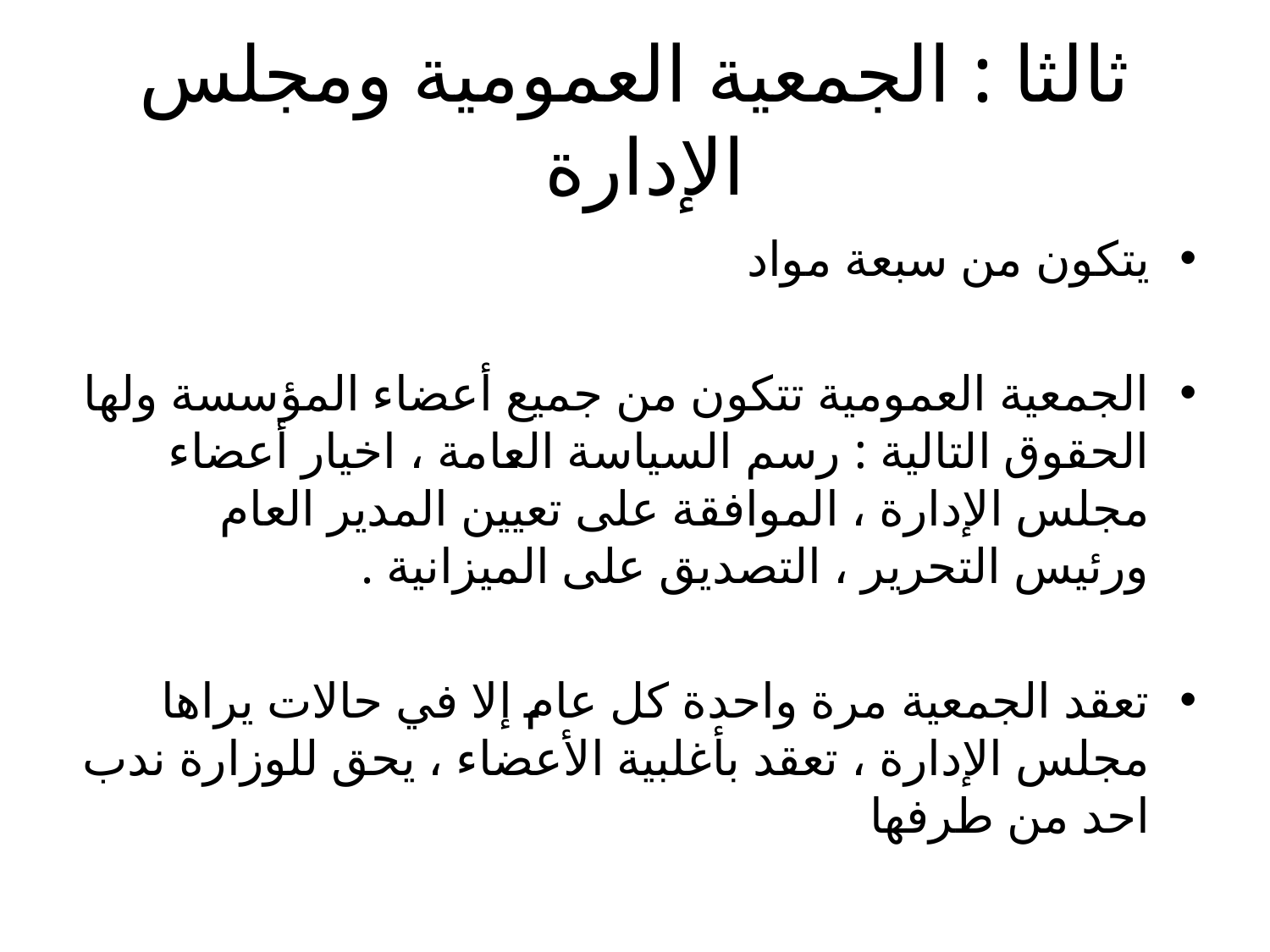

# ثالثا : الجمعية العمومية ومجلس الإدارة
يتكون من سبعة مواد

الجمعية العمومية تتكون من جميع أعضاء المؤسسة ولها الحقوق التالية : رسم السياسة العامة ، اخيار أعضاء مجلس الإدارة ، الموافقة على تعيين المدير العام ورئيس التحرير ، التصديق على الميزانية .

تعقد الجمعية مرة واحدة كل عام إلا في حالات يراها مجلس الإدارة ، تعقد بأغلبية الأعضاء ، يحق للوزارة ندب احد من طرفها